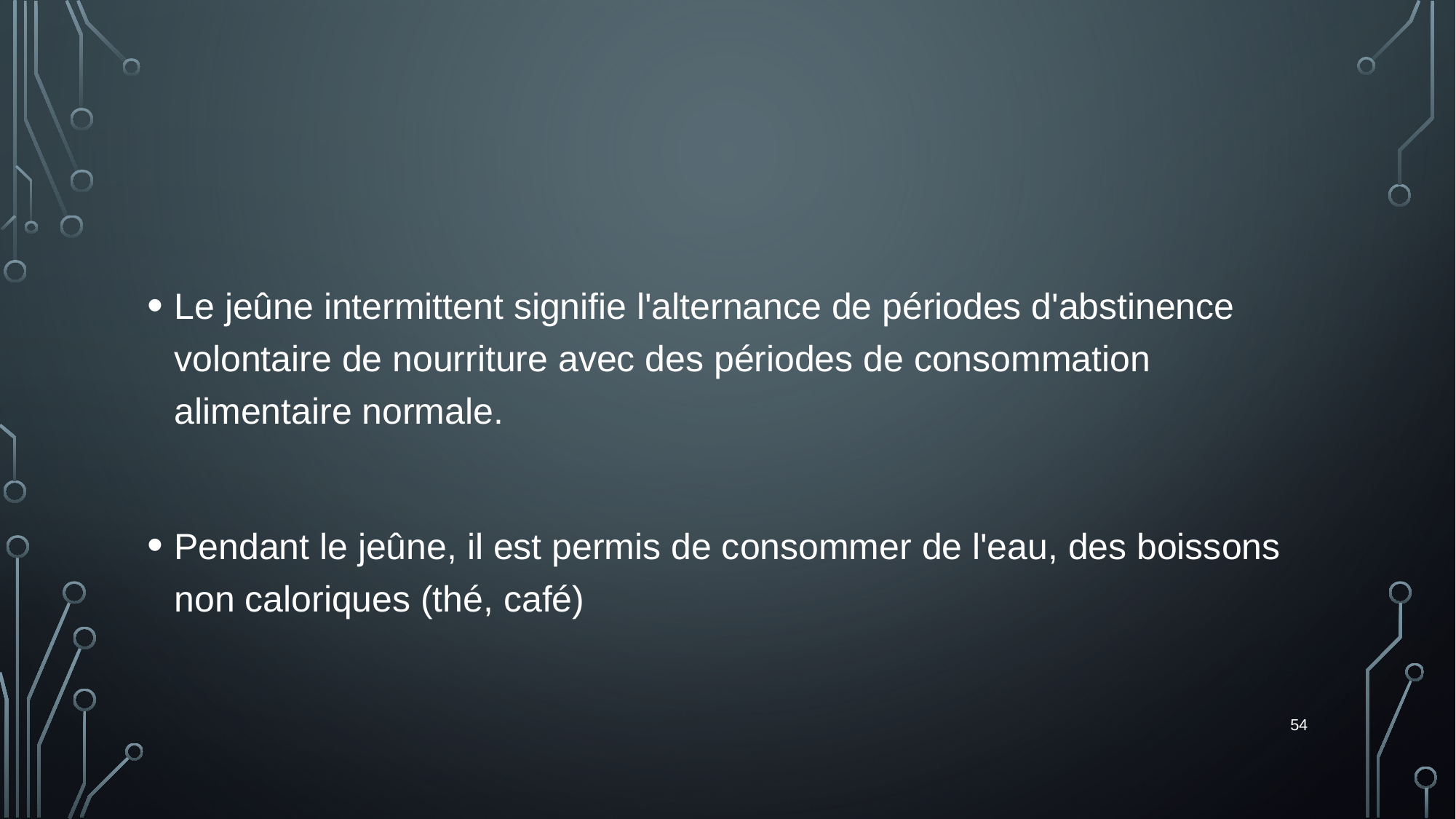

#
Le jeûne intermittent signifie l'alternance de périodes d'abstinence volontaire de nourriture avec des périodes de consommation alimentaire normale.

Pendant le jeûne, il est permis de consommer de l'eau, des boissons non caloriques (thé, café)
54